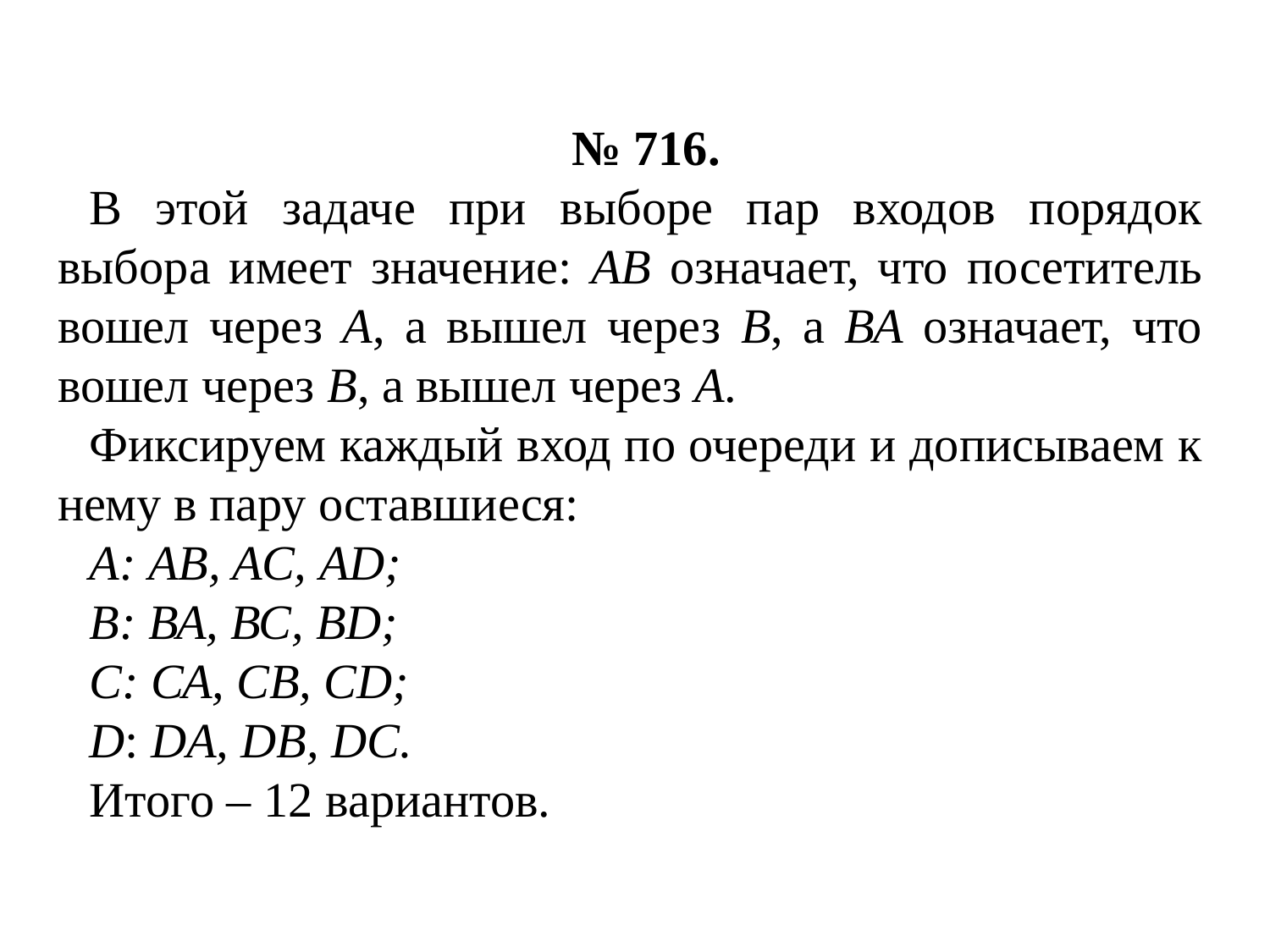

№ 716.
В этой задаче при выборе пар входов порядок выбора имеет значение: АВ означает, что посетитель вошел через А, а вышел через В, а ВА означает, что вошел через В, а вышел через А.
Фиксируем каждый вход по очереди и дописываем к нему в пару оставшиеся:
А: АВ, АС, АD;
В: ВА, ВС, ВD;
С: СА, СВ, СD;
D: DA, DB, DC.
Итого – 12 вариантов.